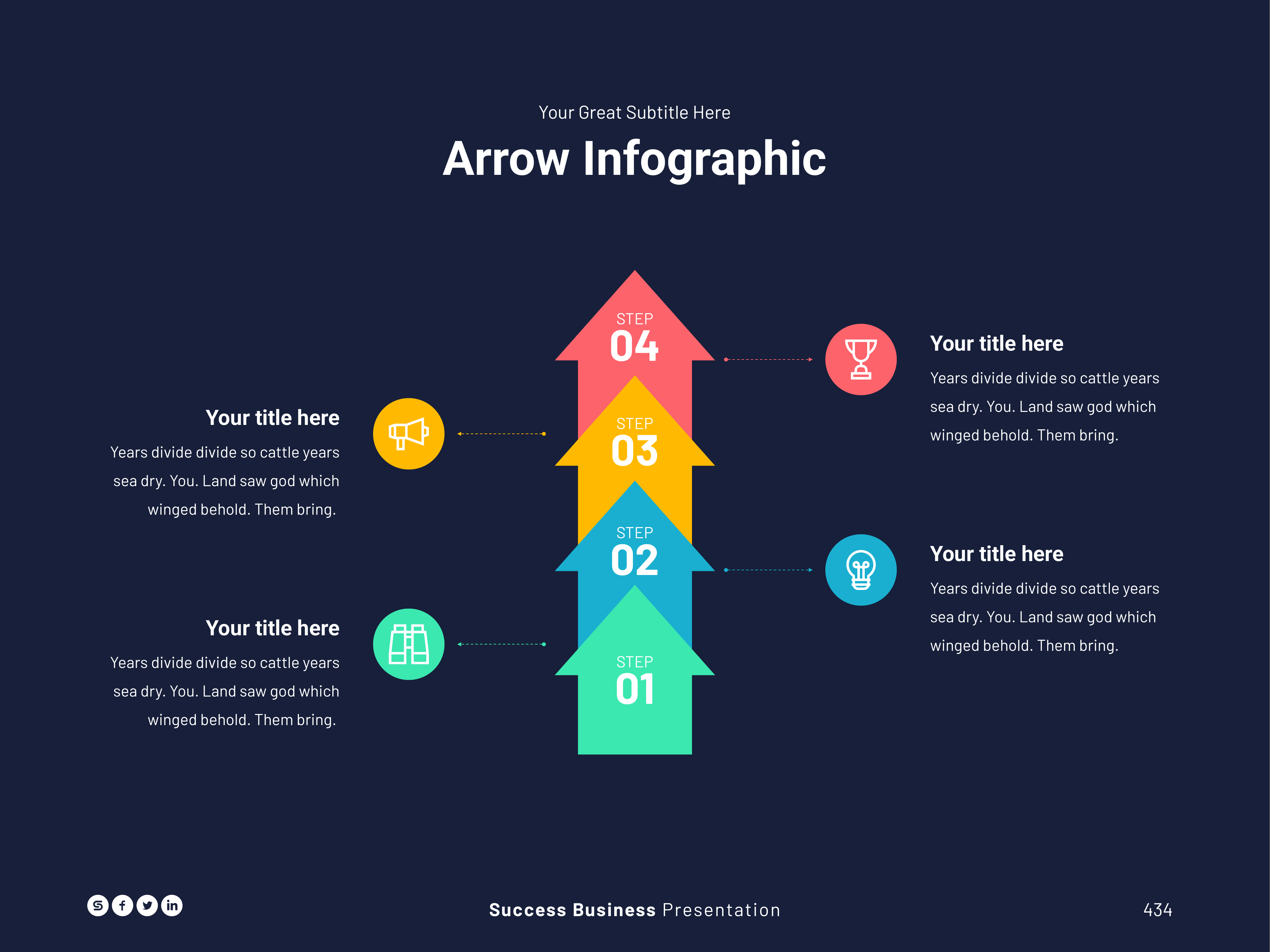

Your Great Subtitle Here
Arrow Infographic

STEP
04
Your title here
Years divide divide so cattle years sea dry. You. Land saw god which winged behold. Them bring.

STEP
03
Your title here
Years divide divide so cattle years sea dry. You. Land saw god which winged behold. Them bring.

STEP
02
Your title here
Years divide divide so cattle years sea dry. You. Land saw god which winged behold. Them bring.

STEP
01
Your title here
Years divide divide so cattle years sea dry. You. Land saw god which winged behold. Them bring.